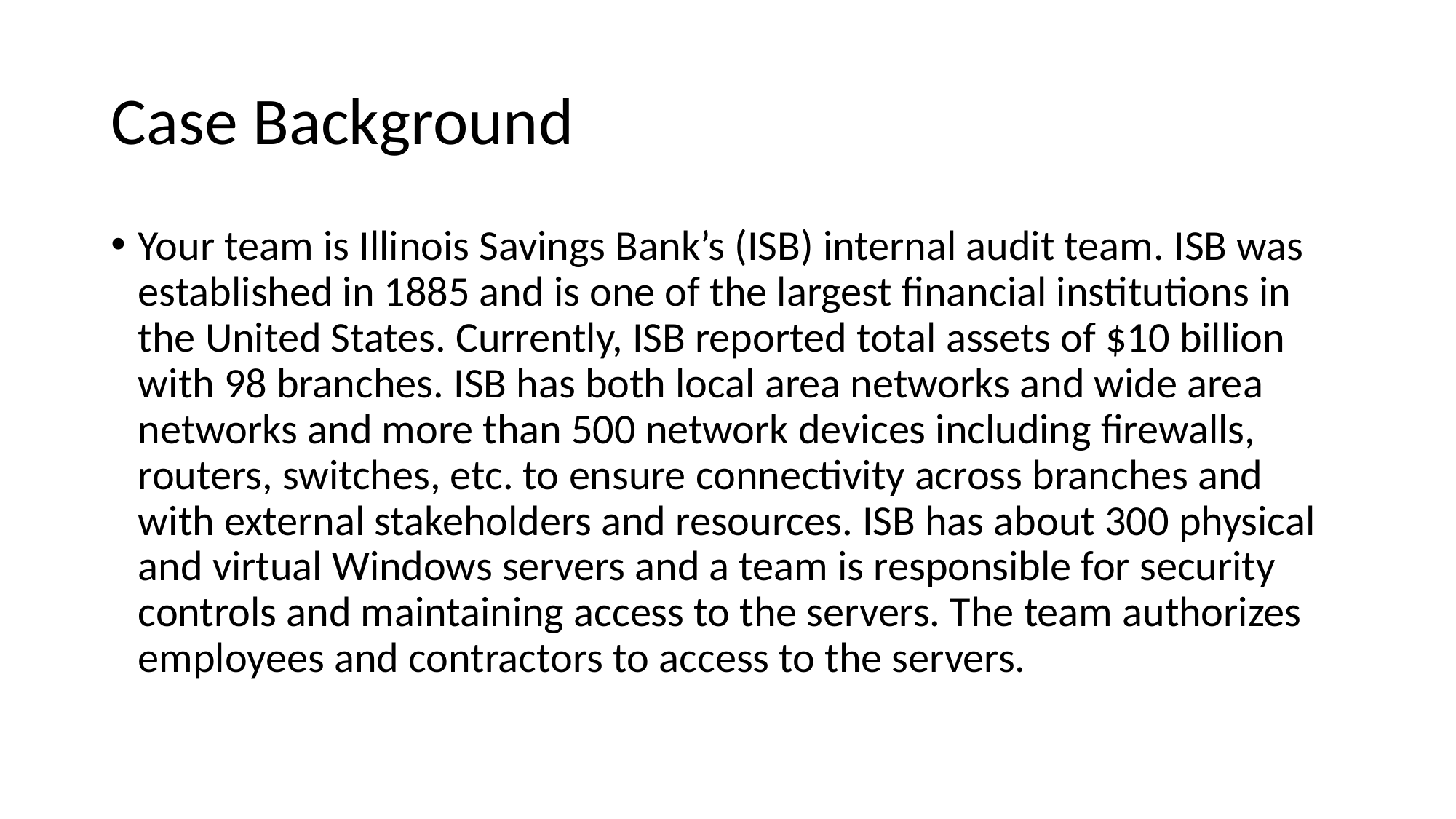

# Case Background
Your team is Illinois Savings Bank’s (ISB) internal audit team. ISB was established in 1885 and is one of the largest financial institutions in the United States. Currently, ISB reported total assets of $10 billion with 98 branches. ISB has both local area networks and wide area networks and more than 500 network devices including firewalls, routers, switches, etc. to ensure connectivity across branches and with external stakeholders and resources. ISB has about 300 physical and virtual Windows servers and a team is responsible for security controls and maintaining access to the servers. The team authorizes employees and contractors to access to the servers.